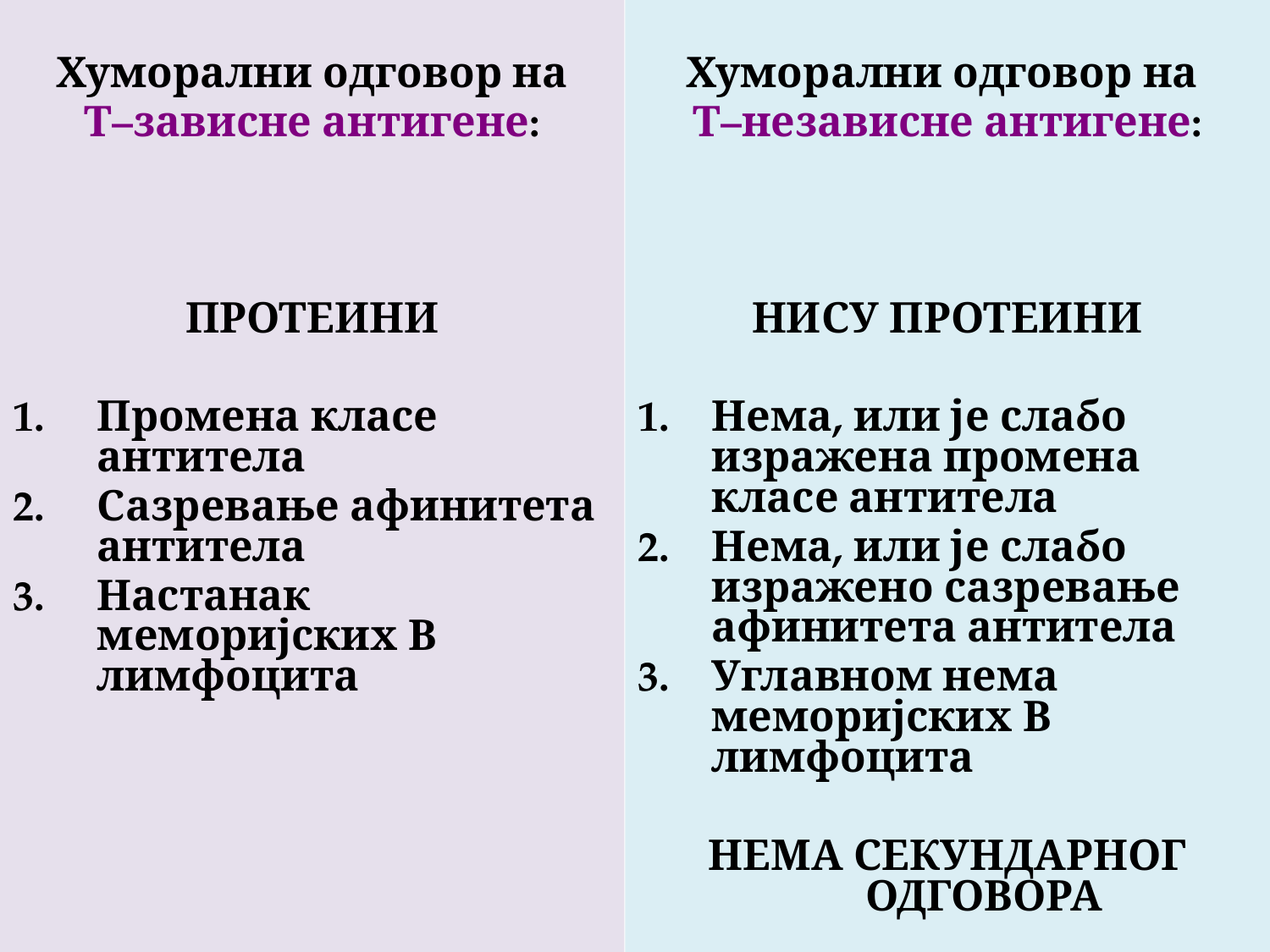

Хуморални одговор на
Т–зависне антигене:

ПРОТЕИНИ

Промена класе антитела
Сазревање афинитета антитела
Настанак меморијских В лимфоцита

Хуморални одговор на
Т–независне антигене:

НИСУ ПРОТЕИНИ

Нема, или је слабо изражена промена  класе антитела
Нема, или је слабо изражено сазревање афинитета антитела
Углавном нема меморијских В лимфоцита

НЕМА СЕКУНДАРНОГ ОДГОВОРА